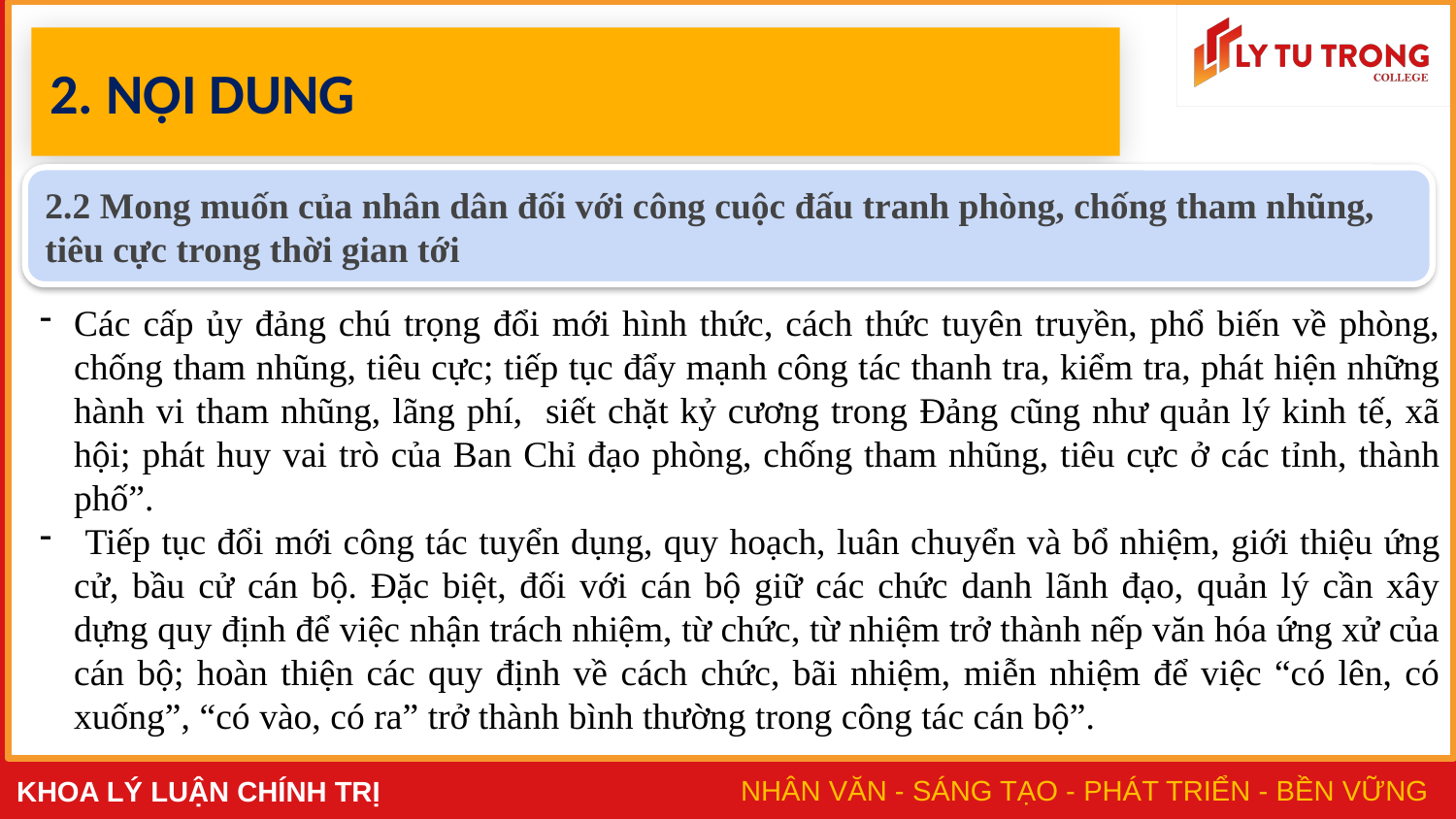

# 2. NỘI DUNG
2.2 Mong muốn của nhân dân đối với công cuộc đấu tranh phòng, chống tham nhũng, tiêu cực trong thời gian tới
Các cấp ủy đảng chú trọng đổi mới hình thức, cách thức tuyên truyền, phổ biến về phòng, chống tham nhũng, tiêu cực; tiếp tục đẩy mạnh công tác thanh tra, kiểm tra, phát hiện những hành vi tham nhũng, lãng phí,  siết chặt kỷ cương trong Đảng cũng như quản lý kinh tế, xã hội; phát huy vai trò của Ban Chỉ đạo phòng, chống tham nhũng, tiêu cực ở các tỉnh, thành phố”.
 Tiếp tục đổi mới công tác tuyển dụng, quy hoạch, luân chuyển và bổ nhiệm, giới thiệu ứng cử, bầu cử cán bộ. Đặc biệt, đối với cán bộ giữ các chức danh lãnh đạo, quản lý cần xây dựng quy định để việc nhận trách nhiệm, từ chức, từ nhiệm trở thành nếp văn hóa ứng xử của cán bộ; hoàn thiện các quy định về cách chức, bãi nhiệm, miễn nhiệm để việc “có lên, có xuống”, “có vào, có ra” trở thành bình thường trong công tác cán bộ”.